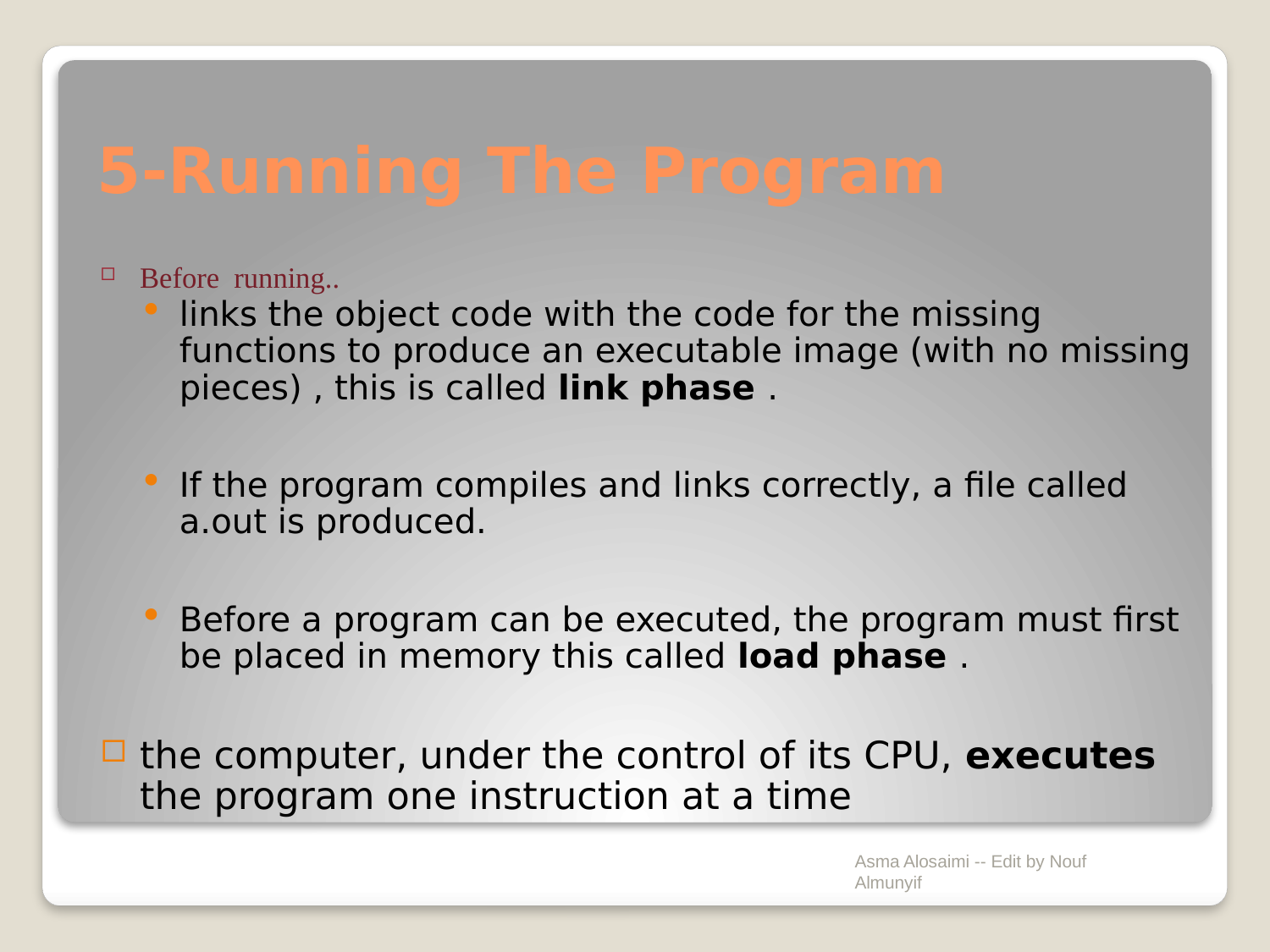

# 5-Running The Program
Before  running..
links the object code with the code for the missing functions to produce an executable image (with no missing pieces) , this is called link phase .

If the program compiles and links correctly, a file called a.out is produced.

Before a program can be executed, the program must first be placed in memory this called load phase .

the computer, under the control of its CPU, executes the program one instruction at a time

Asma Alosaimi -- Edit by Nouf Almunyif